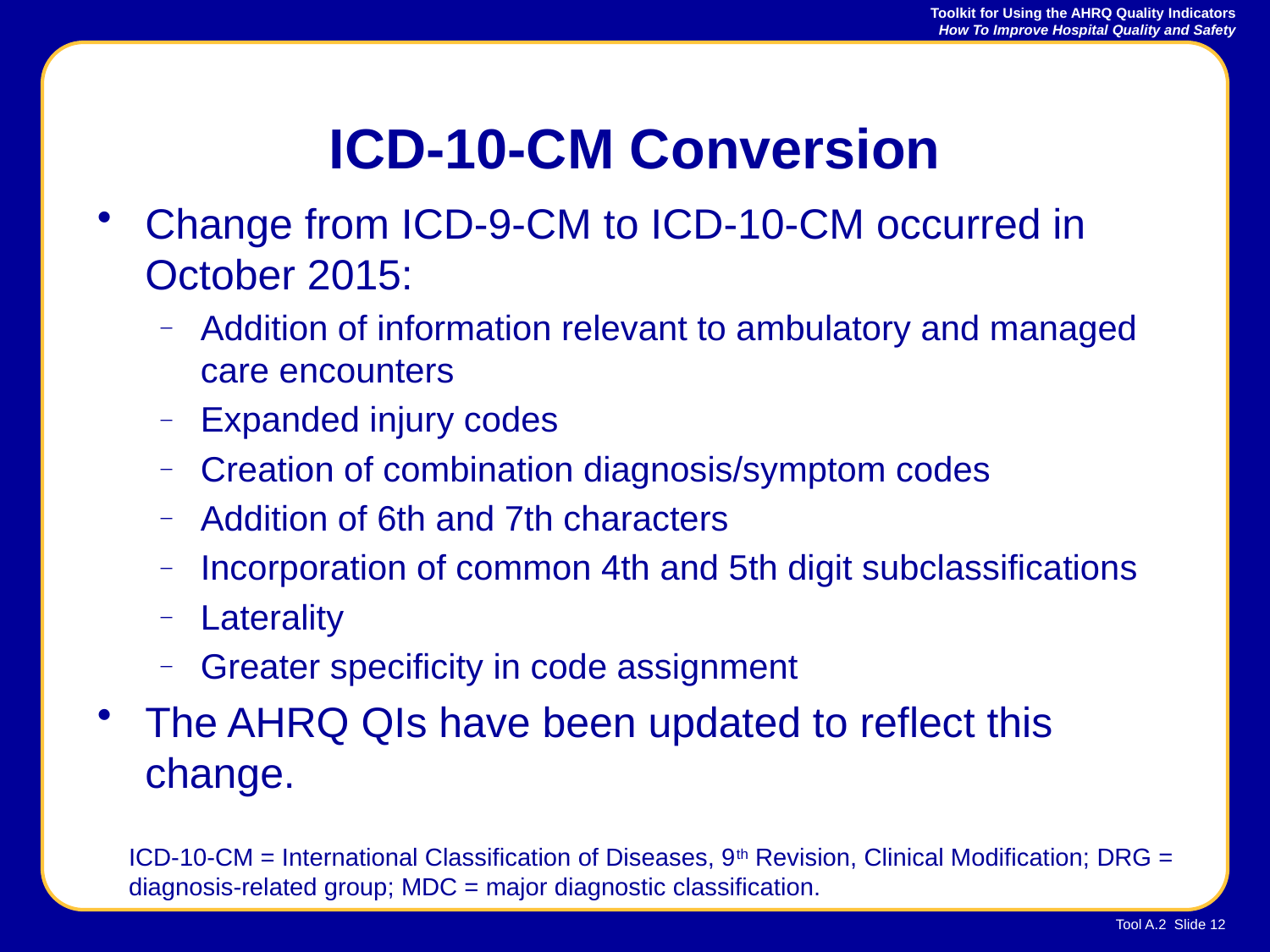

# ICD-10-CM Conversion
Change from ICD-9-CM to ICD-10-CM occurred in October 2015:
Addition of information relevant to ambulatory and managed care encounters
Expanded injury codes
Creation of combination diagnosis/symptom codes
Addition of 6th and 7th characters
Incorporation of common 4th and 5th digit subclassifications
Laterality
Greater specificity in code assignment
The AHRQ QIs have been updated to reflect this change.

ICD-10-CM = International Classification of Diseases, 9th Revision, Clinical Modification; DRG = diagnosis-related group; MDC = major diagnostic classification.